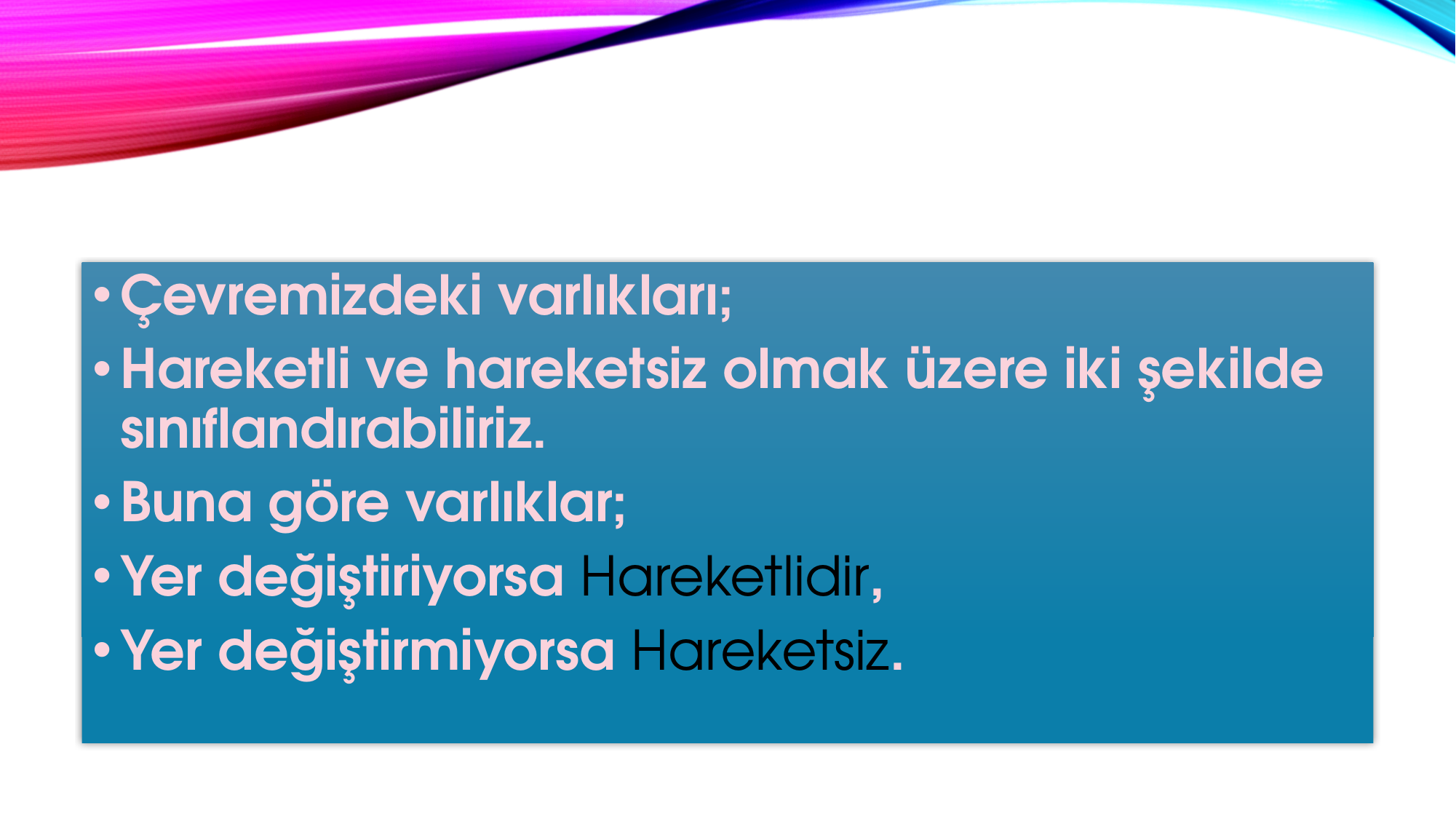

#
Çevremizdeki varlıkları;
Hareketli ve hareketsiz olmak üzere iki şekilde sınıflandırabiliriz.
Buna göre varlıklar;
Yer değiştiriyorsa Hareketlidir,
Yer değiştirmiyorsa Hareketsiz.